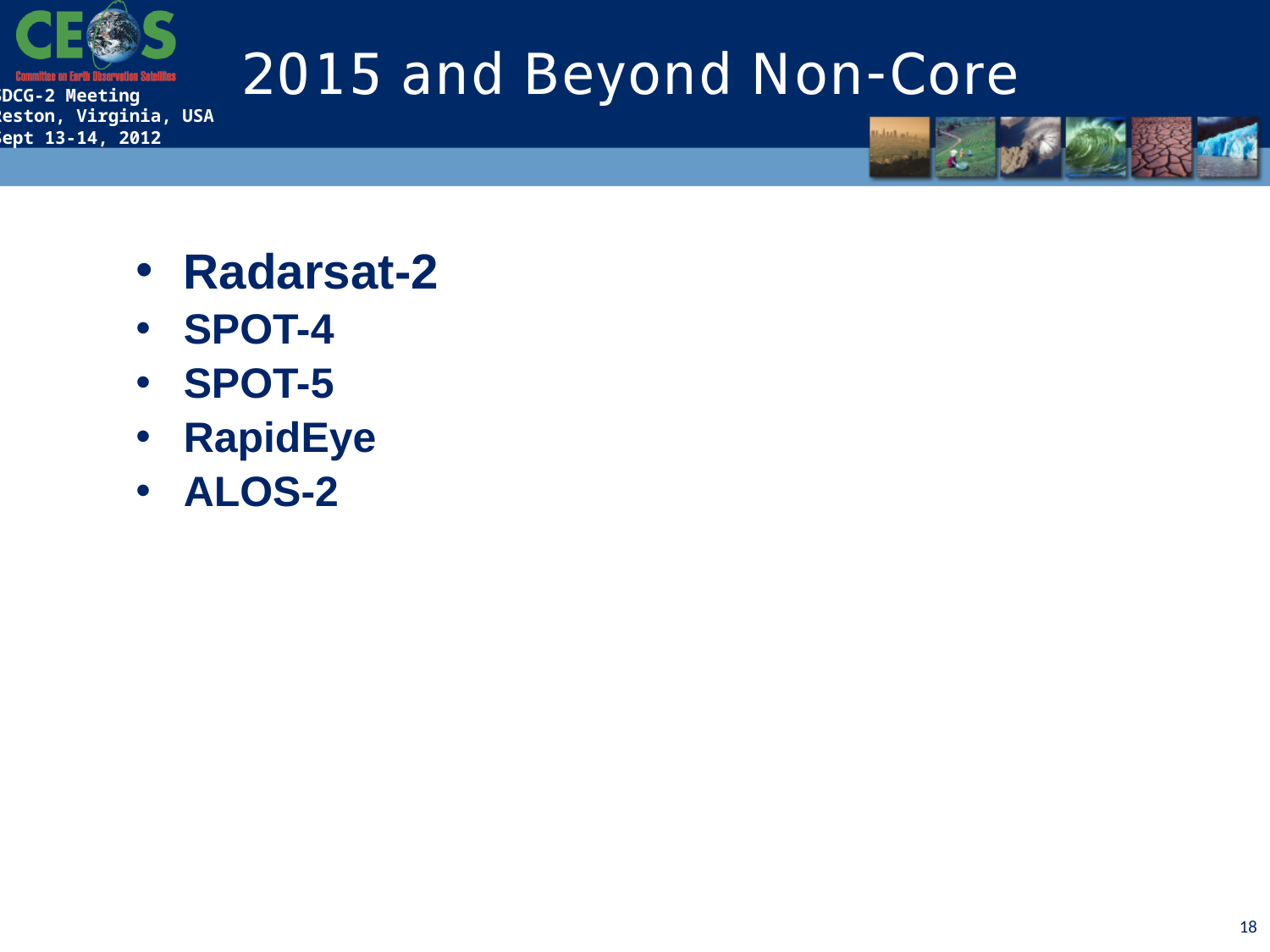

2015 and Beyond Non-Core
Radarsat-2
SPOT-4
SPOT-5
RapidEye
ALOS-2

18